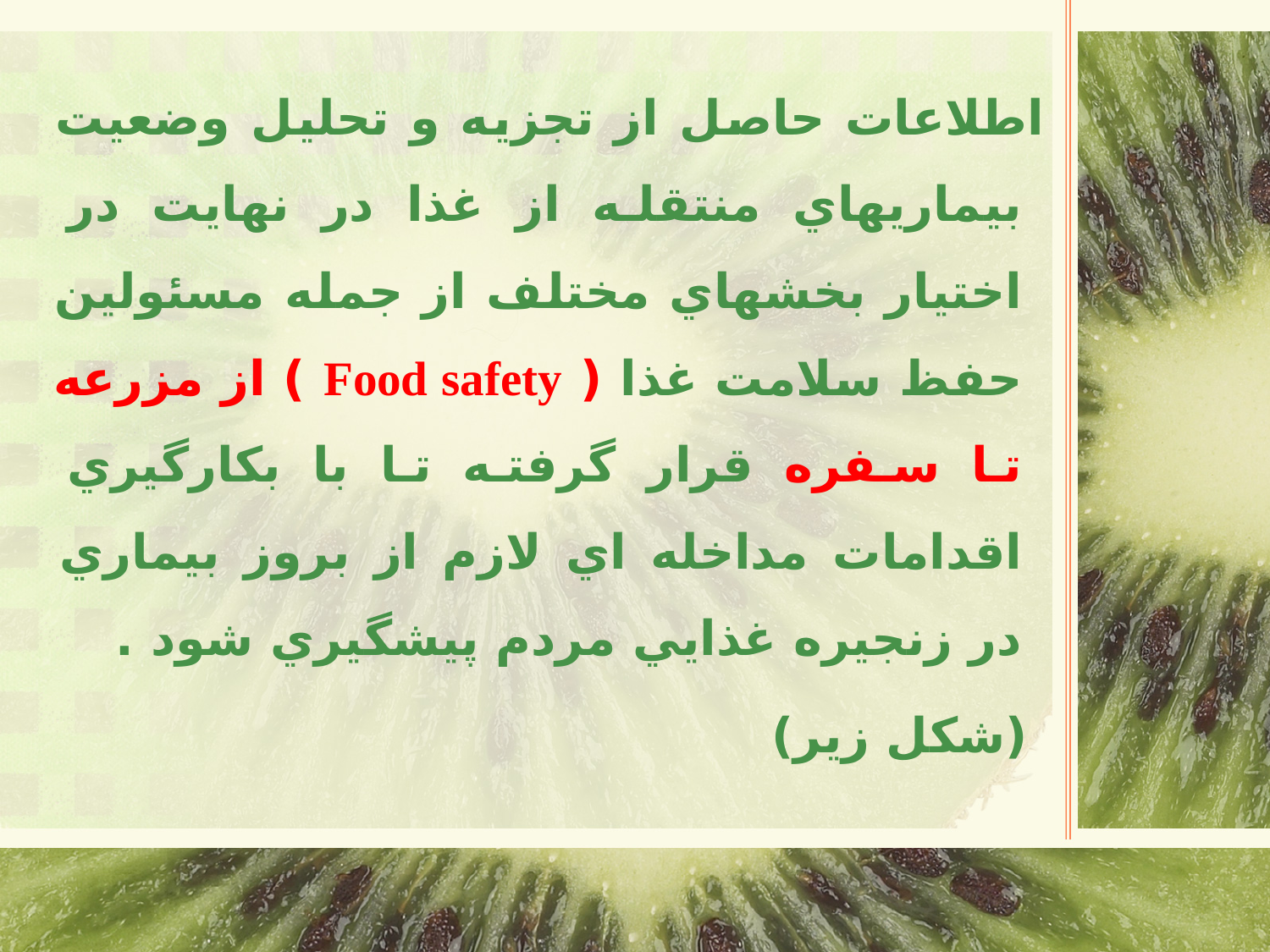

اطلاعات حاصل از تجزيه و تحليل وضعيت بيماريهاي منتقله از غذا در نهايت در اختيار بخشهاي مختلف از جمله مسئولين حفظ سلامت غذا ( Food safety ) از مزرعه تا سفره قرار گرفته تا با بكارگيري اقدامات مداخله اي لازم از بروز بيماري در زنجيره غذايي مردم پيشگيري شود .
 (شکل زیر)